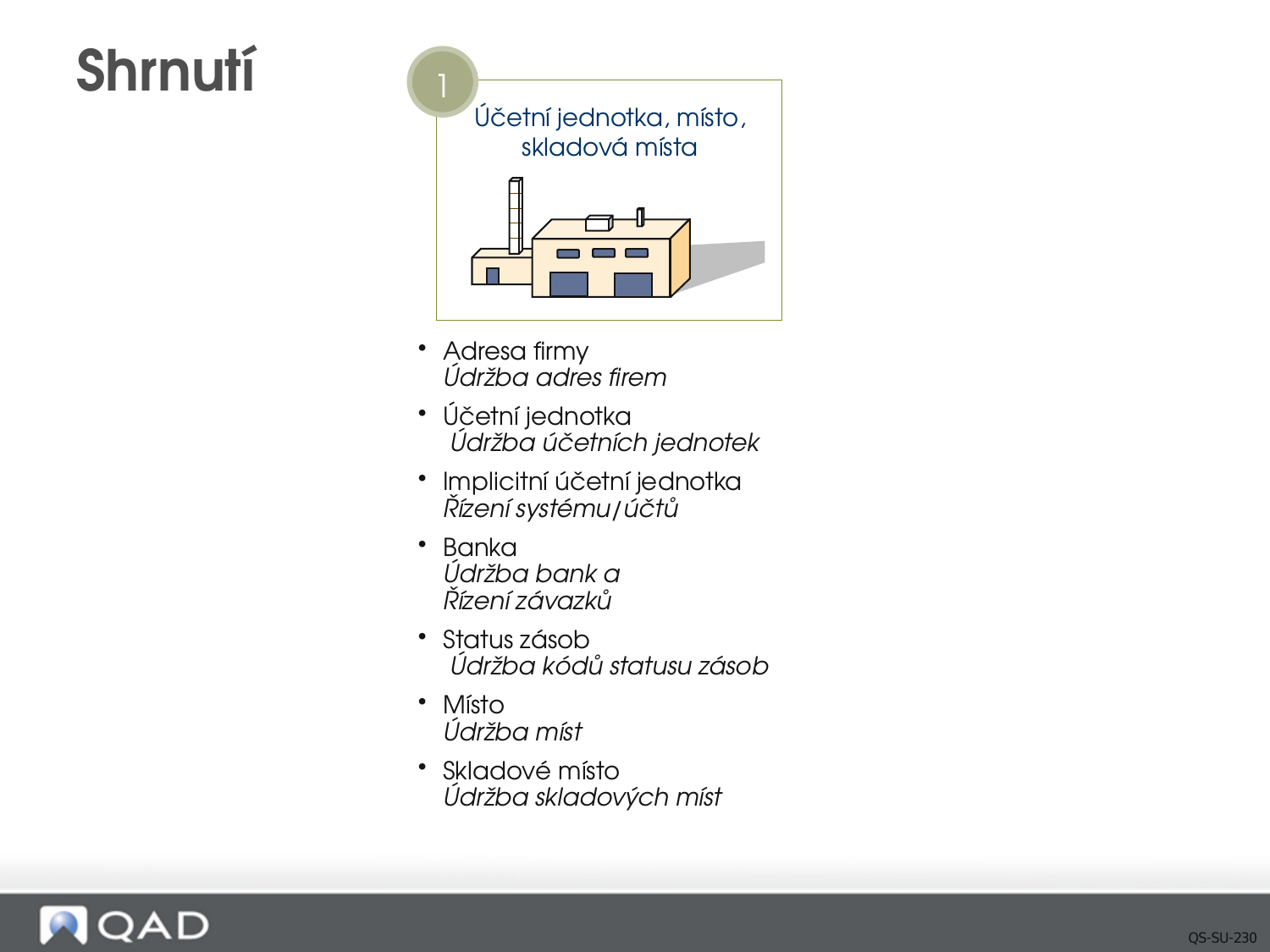

# Shrnutí

1

Účetní jednotka, místo, skladová místa

Adresa firmy
Údržba adres firem
Účetní jednotka
 Údržba účetních jednotek
Implicitní účetní jednotka
Řízení systému/účtů
Banka
Údržba bank a
Řízení závazků
Status zásob
 Údržba kódů statusu zásob
Místo
Údržba míst
Skladové místo
Údržba skladových míst
QS-SU-230